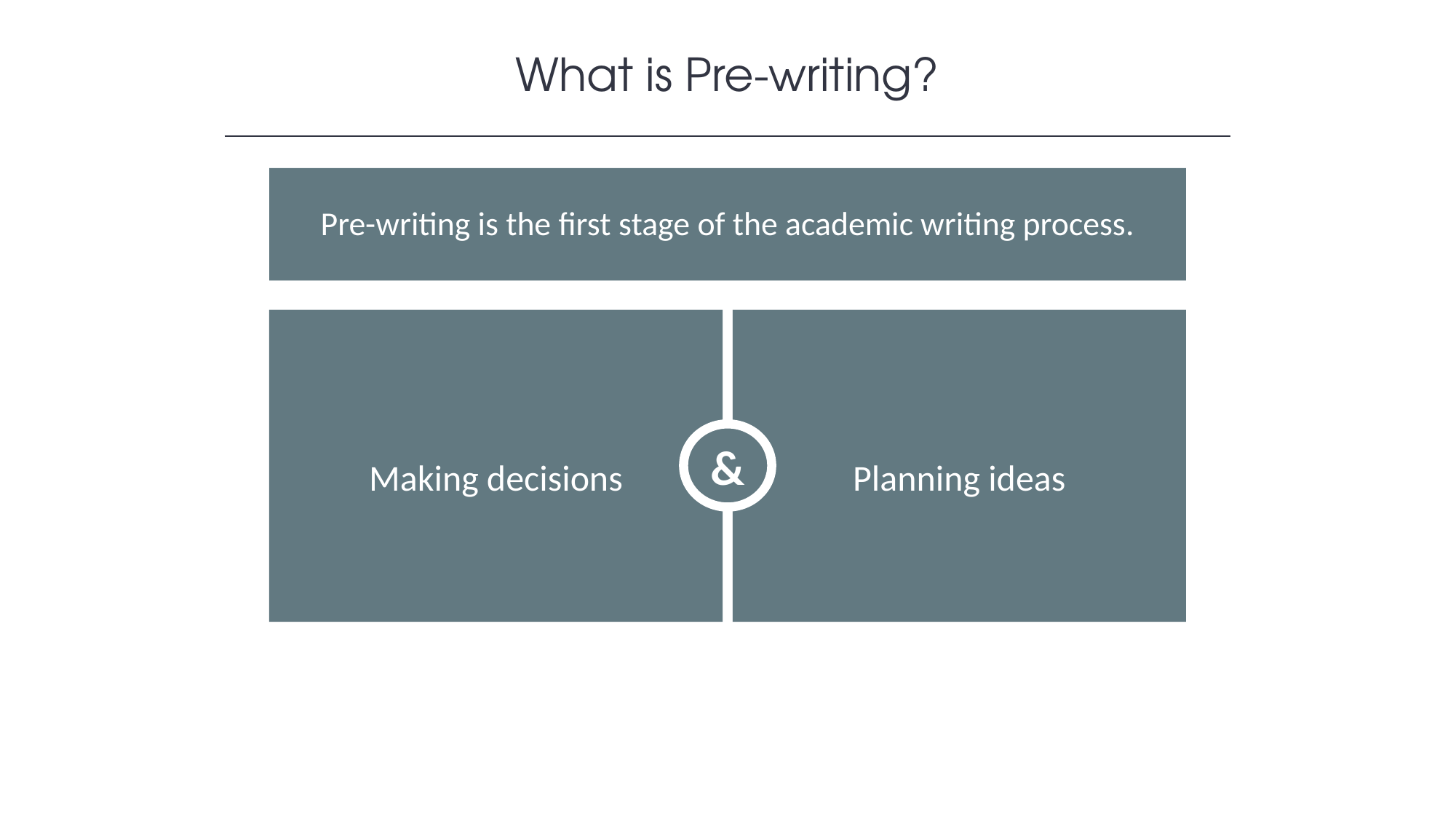

What is Pre-writing?
HAWKES LEARNING

Pre-writing is the first stage of the academic writing process.

&
Making decisions
Planning ideas